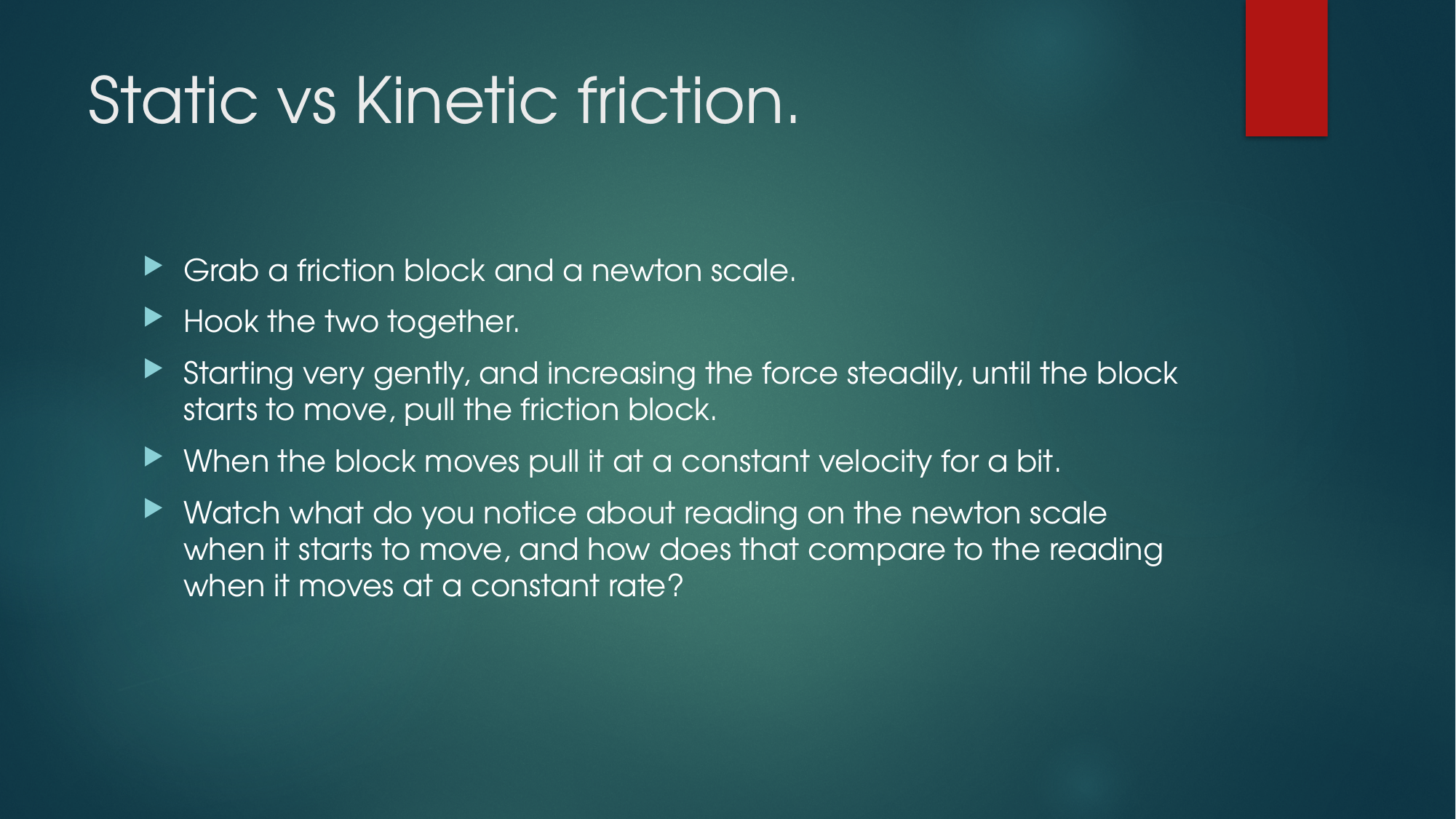

# Static vs Kinetic friction.
Grab a friction block and a newton scale.
Hook the two together.
Starting very gently, and increasing the force steadily, until the block starts to move, pull the friction block.
When the block moves pull it at a constant velocity for a bit.
Watch what do you notice about reading on the newton scale when it starts to move, and how does that compare to the reading when it moves at a constant rate?